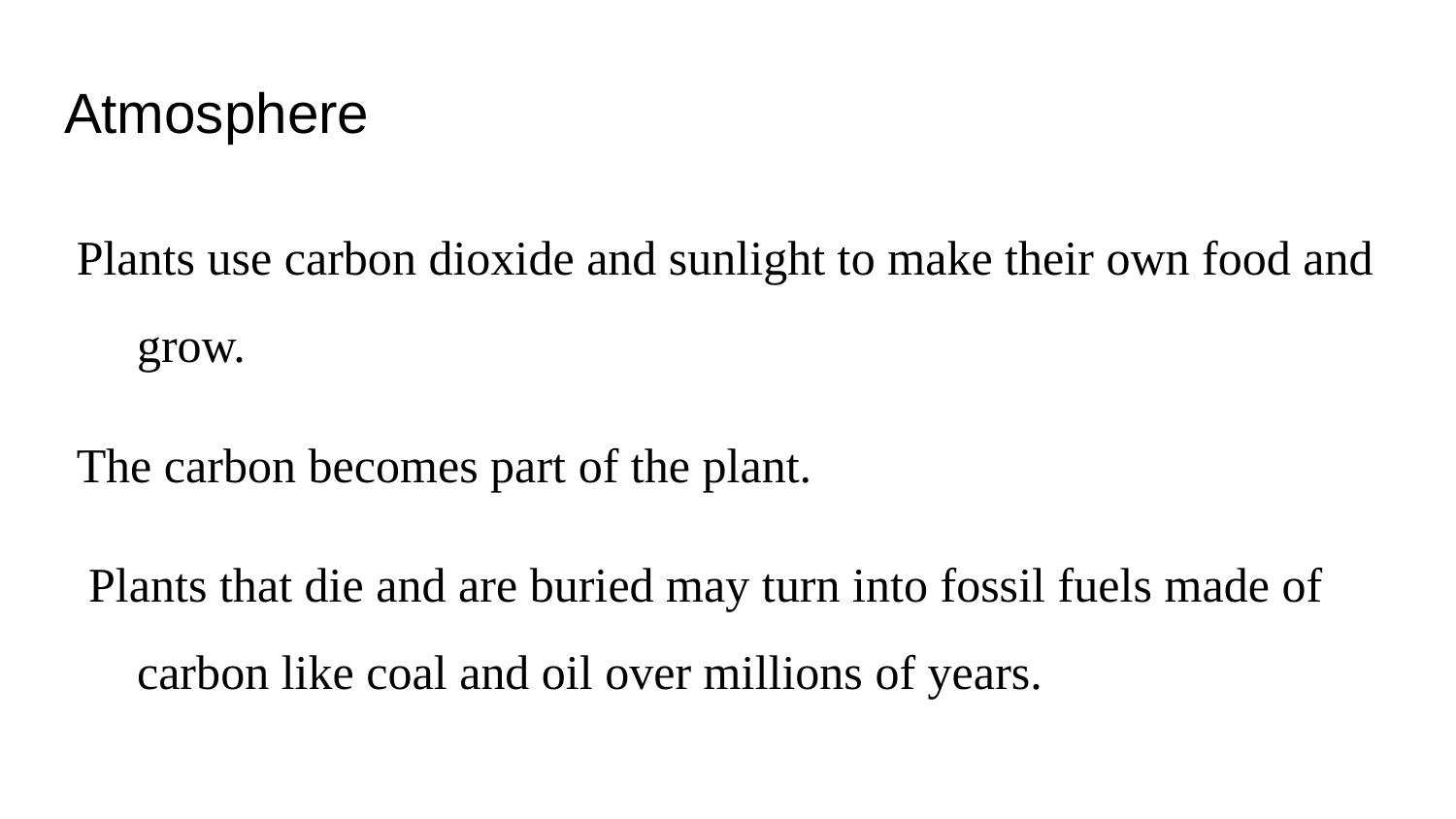

# Atmosphere
Plants use carbon dioxide and sunlight to make their own food and grow.
The carbon becomes part of the plant.
 Plants that die and are buried may turn into fossil fuels made of carbon like coal and oil over millions of years.